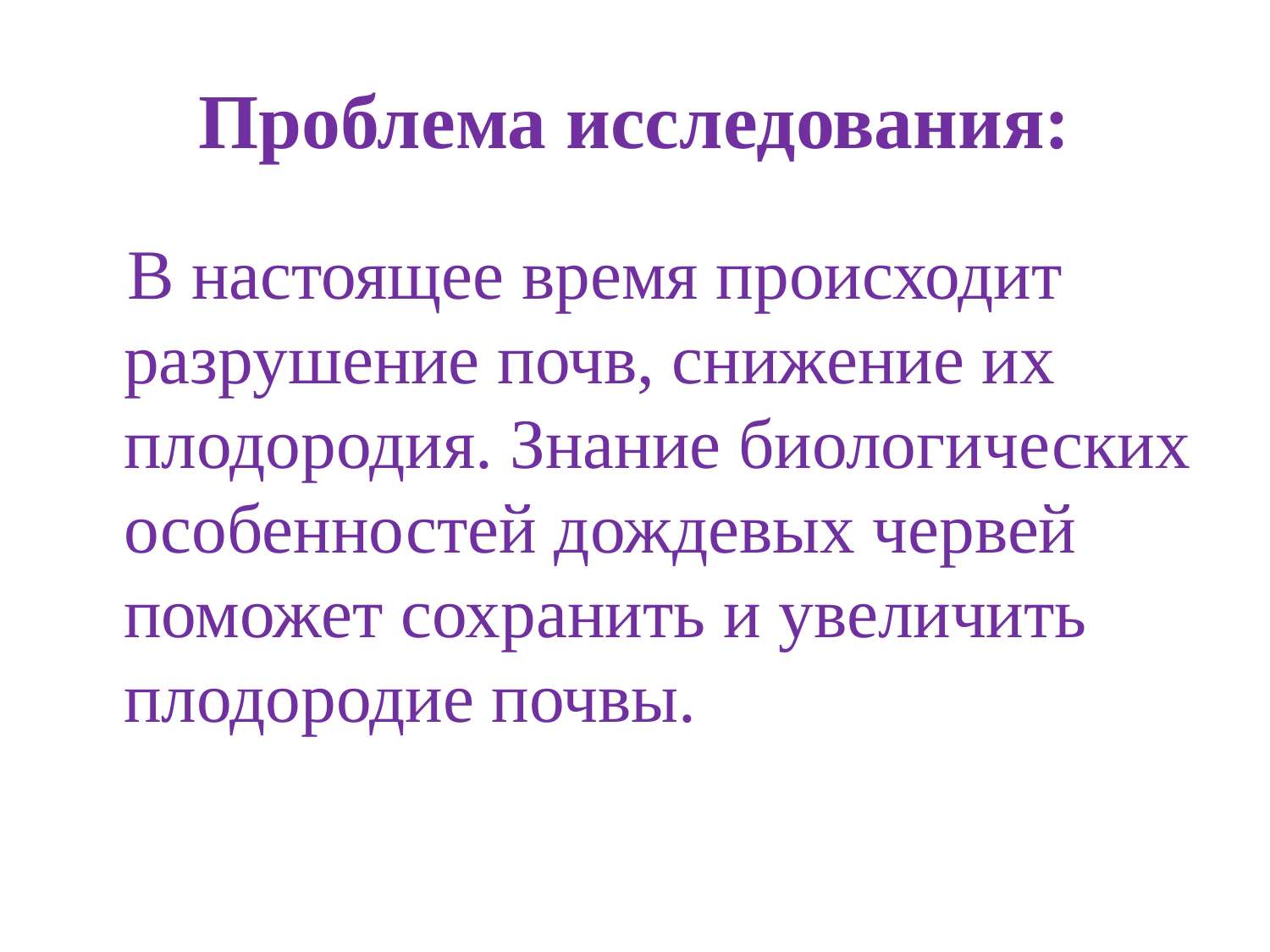

# Проблема исследования:
    В настоящее время происходит разрушение почв, снижение их плодородия. Знание биологических особенностей дождевых червей поможет сохранить и увеличить плодородие почвы.